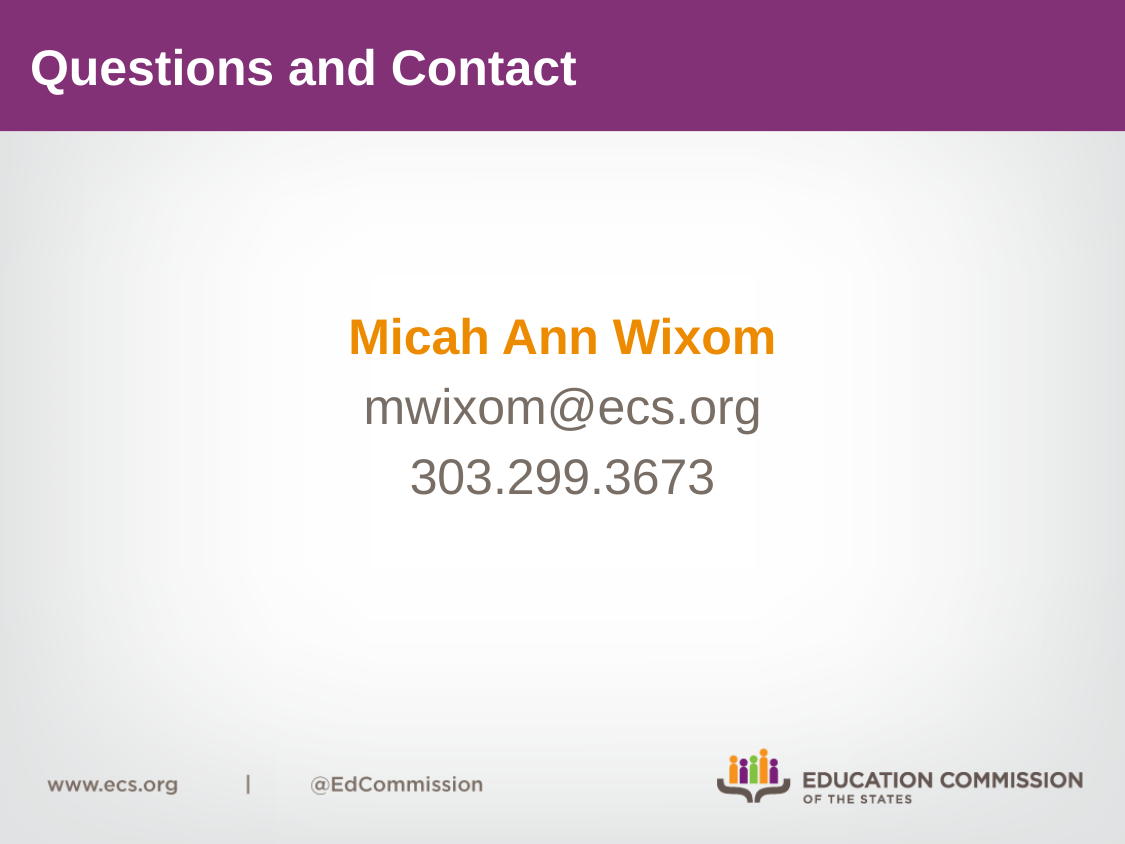

# Questions and Contact
Micah Ann Wixom
mwixom@ecs.org
303.299.3673